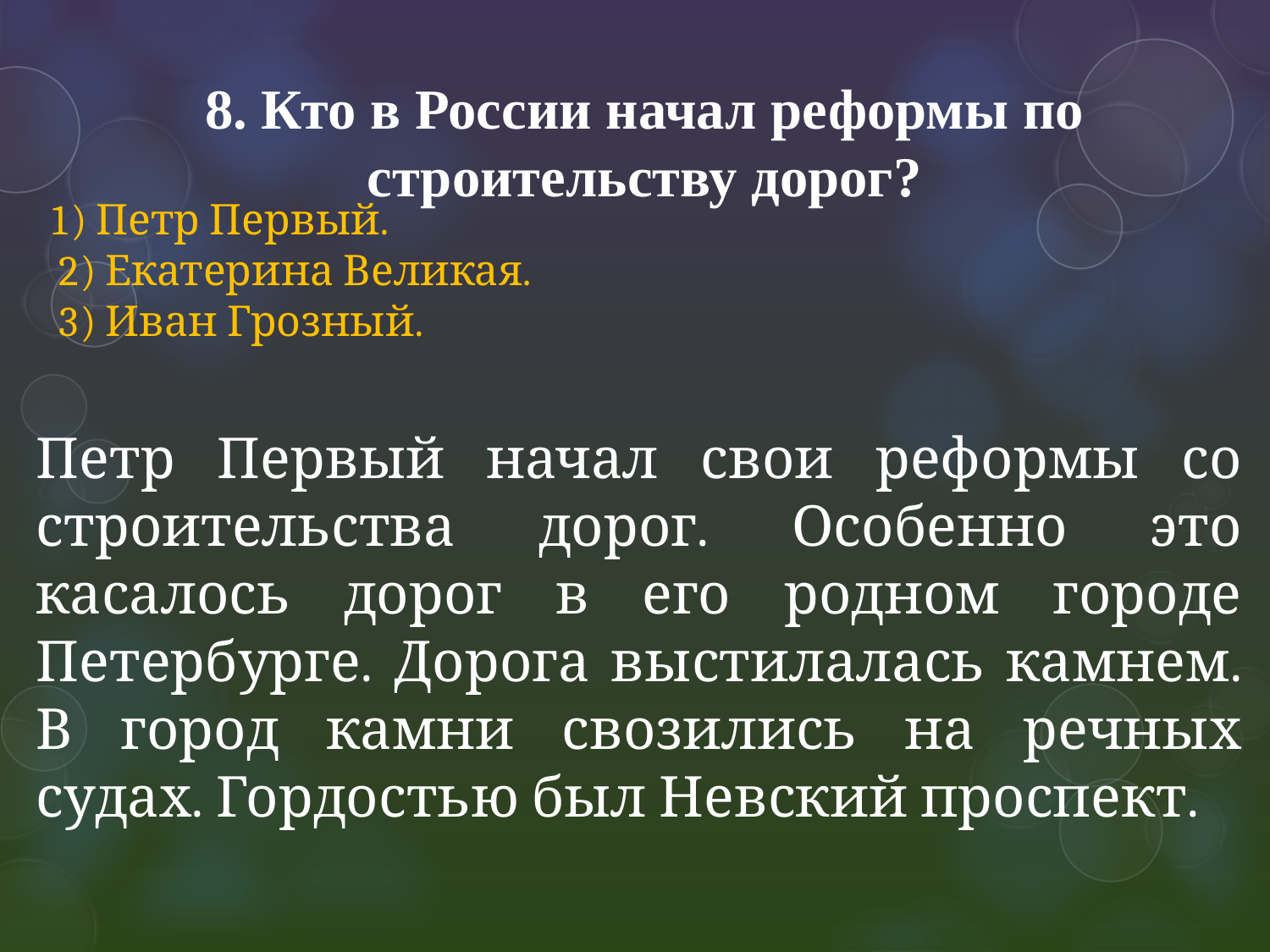

8. Кто в России начал реформы по строительству дорог?
1) Петр Первый.
 2) Екатерина Великая.
 3) Иван Грозный.
Петр Первый начал свои реформы со строительства дорог. Особенно это касалось дорог в его родном городе Петербурге. Дорога выстилалась камнем. В город камни свозились на речных судах. Гордостью был Невский проспект.